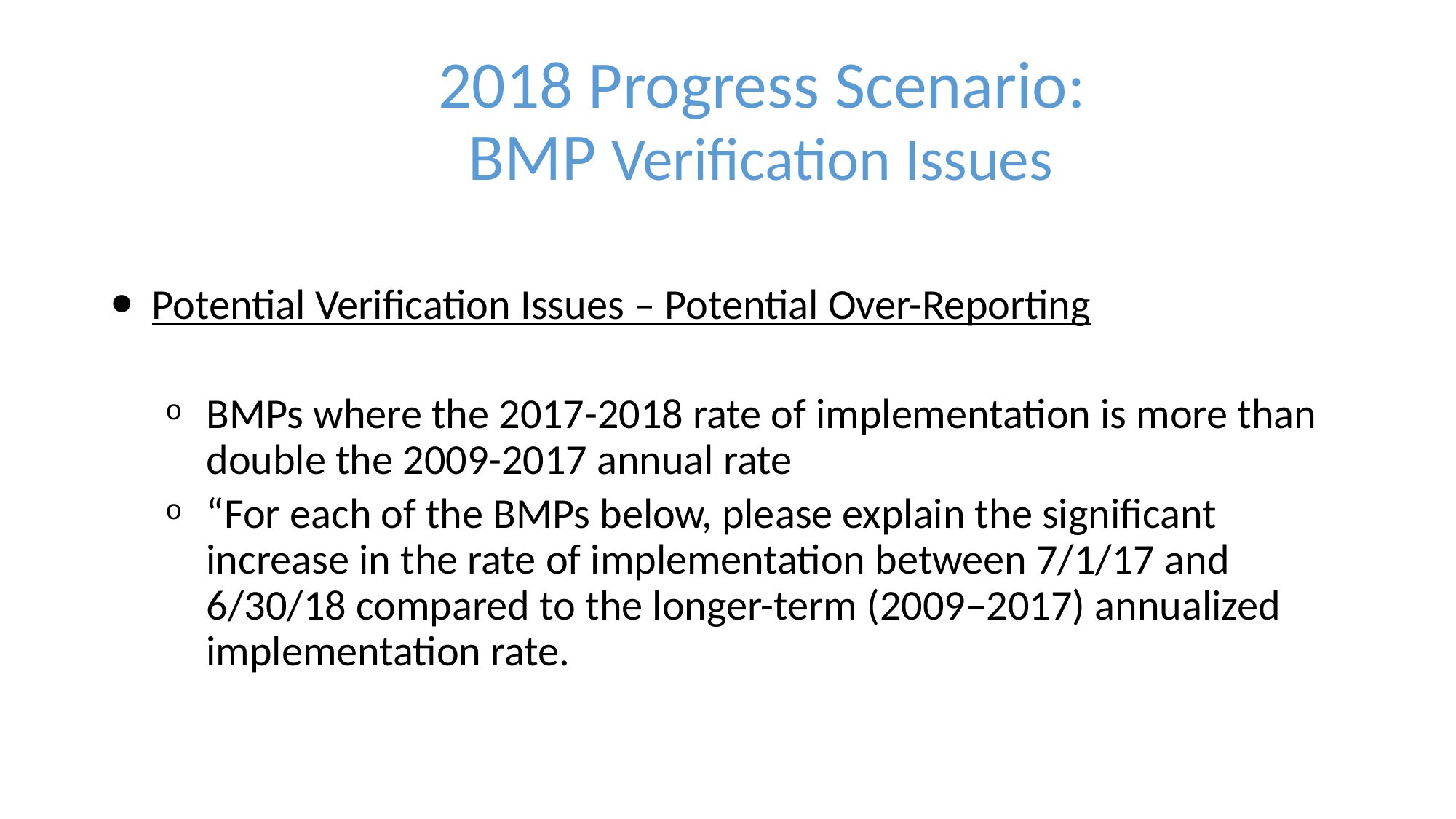

# 2018 Progress Scenario: BMP Verification Issues

Potential Verification Issues – Potential Over-Reporting

BMPs where the 2017-2018 rate of implementation is more than double the 2009-2017 annual rate
“For each of the BMPs below, please explain the significant increase in the rate of implementation between 7/1/17 and 6/30/18 compared to the longer-term (2009–2017) annualized implementation rate.